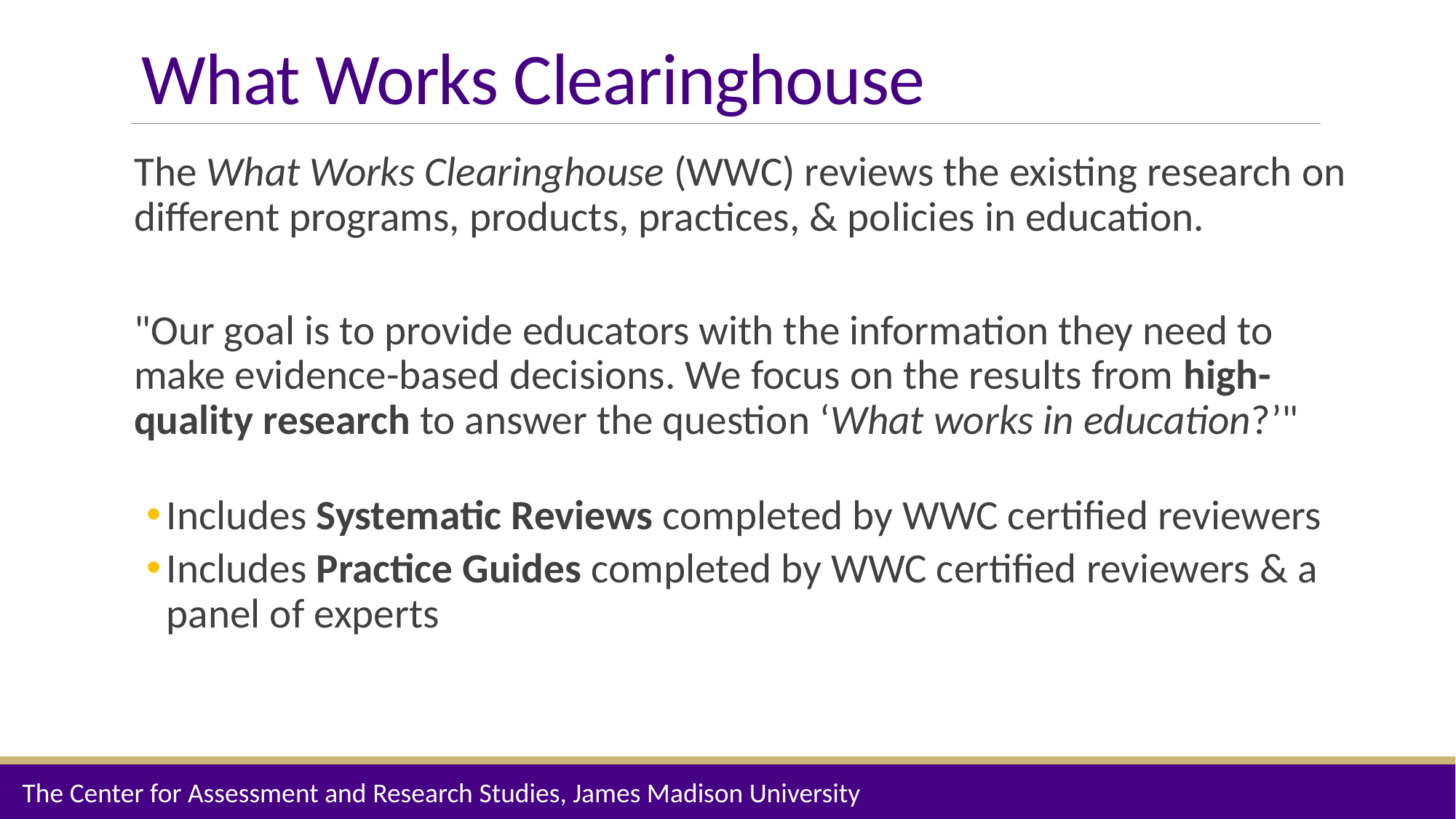

# What Works Clearinghouse
The What Works Clearinghouse (WWC) reviews the existing research on different programs, products, practices, & policies in education.
"Our goal is to provide educators with the information they need to make evidence-based decisions. We focus on the results from high-quality research to answer the question ‘What works in education?’"
Includes Systematic Reviews completed by WWC certified reviewers
Includes Practice Guides completed by WWC certified reviewers & a panel of experts
The Center for Assessment and Research Studies, James Madison University